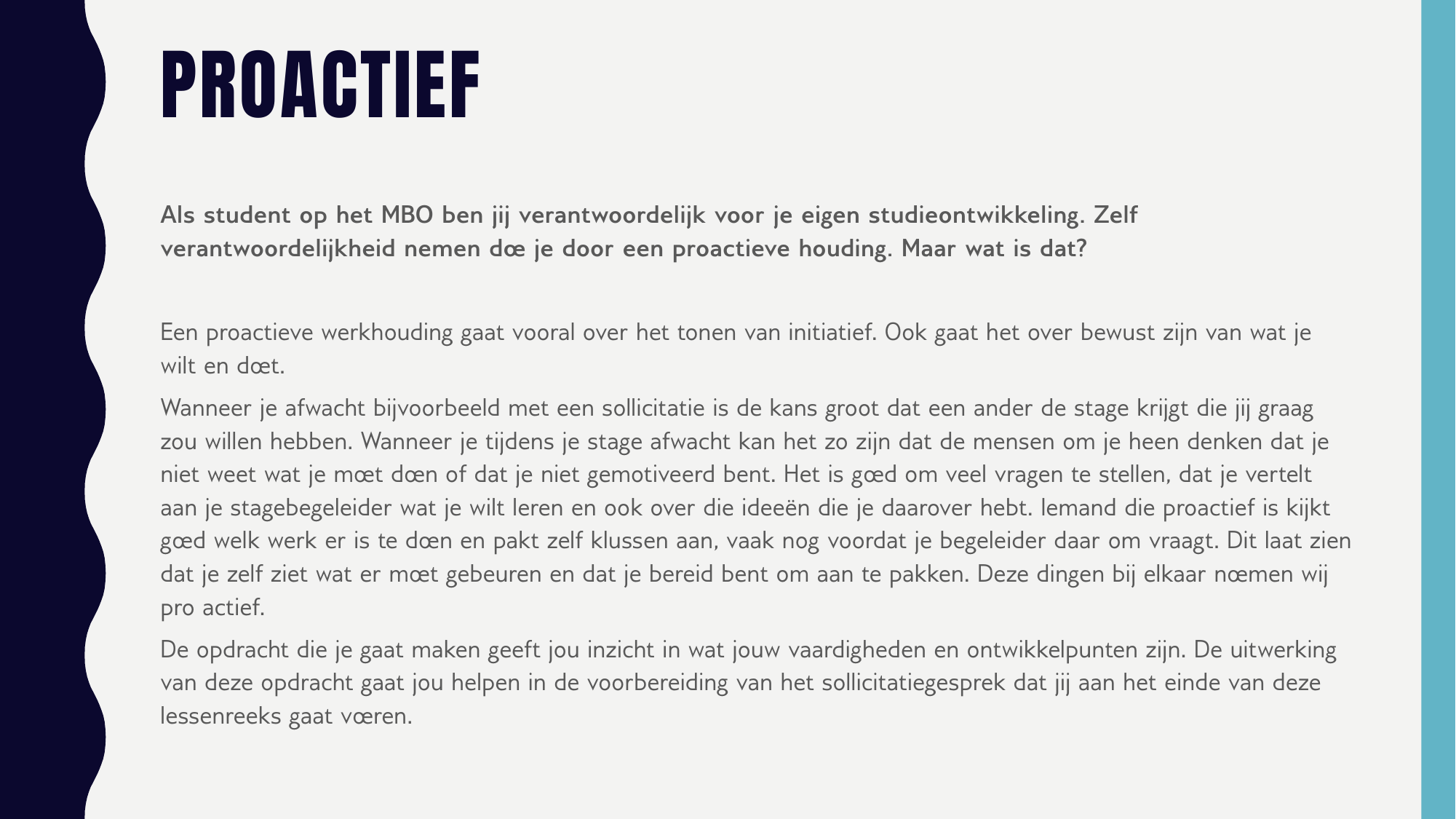

# Proactief
Als student op het MBO ben jij verantwoordelijk voor je eigen studieontwikkeling. Zelf verantwoordelijkheid nemen doe je door een proactieve houding. Maar wat is dat?

Een proactieve werkhouding gaat vooral over het tonen van initiatief. Ook gaat het over bewust zijn van wat je wilt en doet.
Wanneer je afwacht bijvoorbeeld met een sollicitatie is de kans groot dat een ander de stage krijgt die jij graag zou willen hebben. Wanneer je tijdens je stage afwacht kan het zo zijn dat de mensen om je heen denken dat je niet weet wat je moet doen of dat je niet gemotiveerd bent. Het is goed om veel vragen te stellen, dat je vertelt aan je stagebegeleider wat je wilt leren en ook over die ideeën die je daarover hebt. Iemand die proactief is kijkt goed welk werk er is te doen en pakt zelf klussen aan, vaak nog voordat je begeleider daar om vraagt. Dit laat zien dat je zelf ziet wat er moet gebeuren en dat je bereid bent om aan te pakken. Deze dingen bij elkaar noemen wij pro actief.
De opdracht die je gaat maken geeft jou inzicht in wat jouw vaardigheden en ontwikkelpunten zijn. De uitwerking van deze opdracht gaat jou helpen in de voorbereiding van het sollicitatiegesprek dat jij aan het einde van deze lessenreeks gaat voeren.